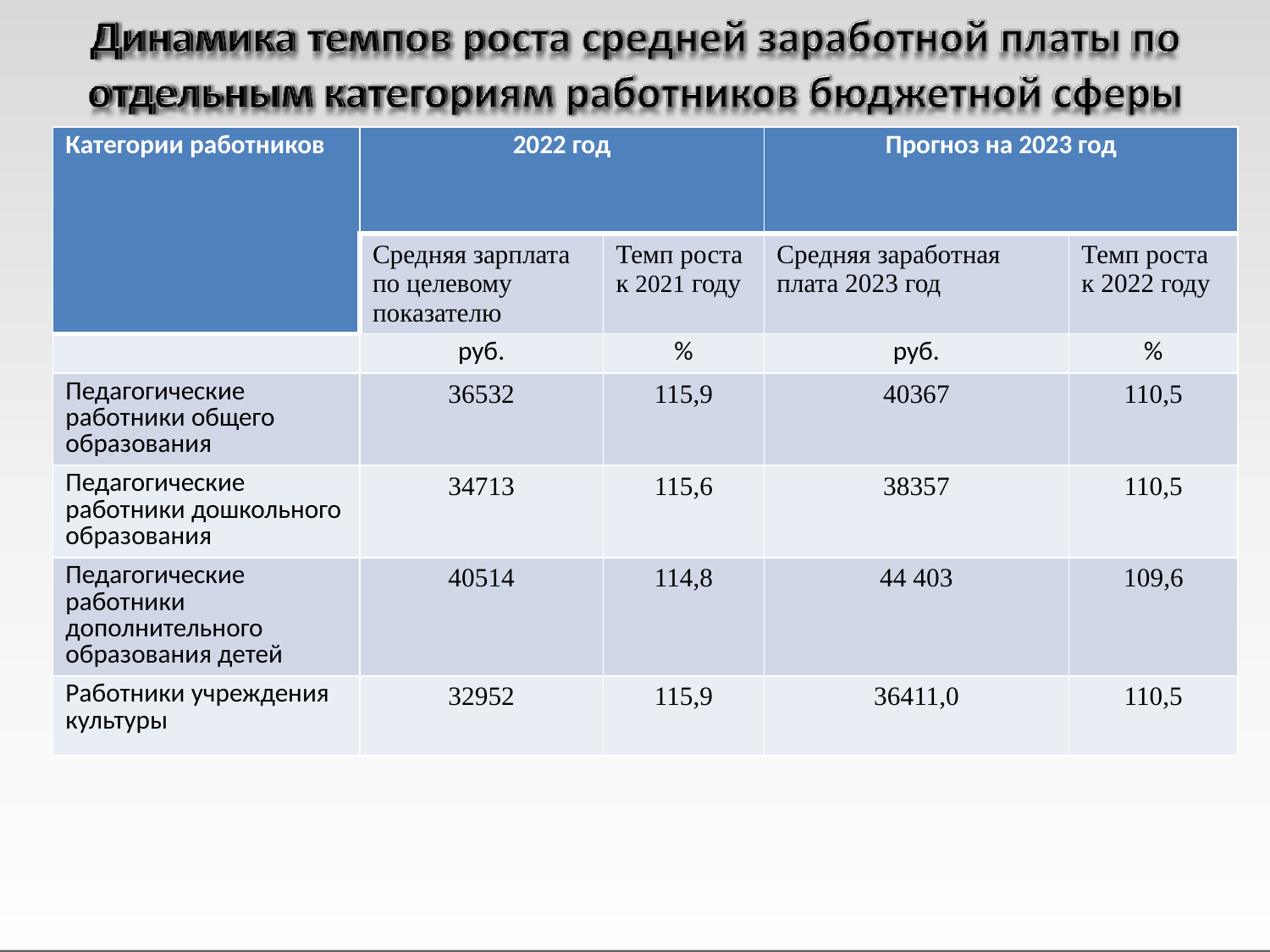

| Категории работников | 2022 год |  | Прогноз на 2023 год |  |
| --- | --- | --- | --- | --- |
|  | Средняя зарплата по целевому показателю | Темп роста к 2021 году | Средняя заработная плата 2023 год | Темп роста к 2022 году |
|  | руб. | % | руб. | % |
| Педагогические работники общего образования | 36532 | 115,9 | 40367 | 110,5 |
| Педагогические работники дошкольного образования | 34713 | 115,6 | 38357 | 110,5 |
| Педагогические работники дополнительного образования детей | 40514 | 114,8 | 44 403 | 109,6 |
| Работники учреждения культуры | 32952 | 115,9 | 36411,0 | 110,5 |